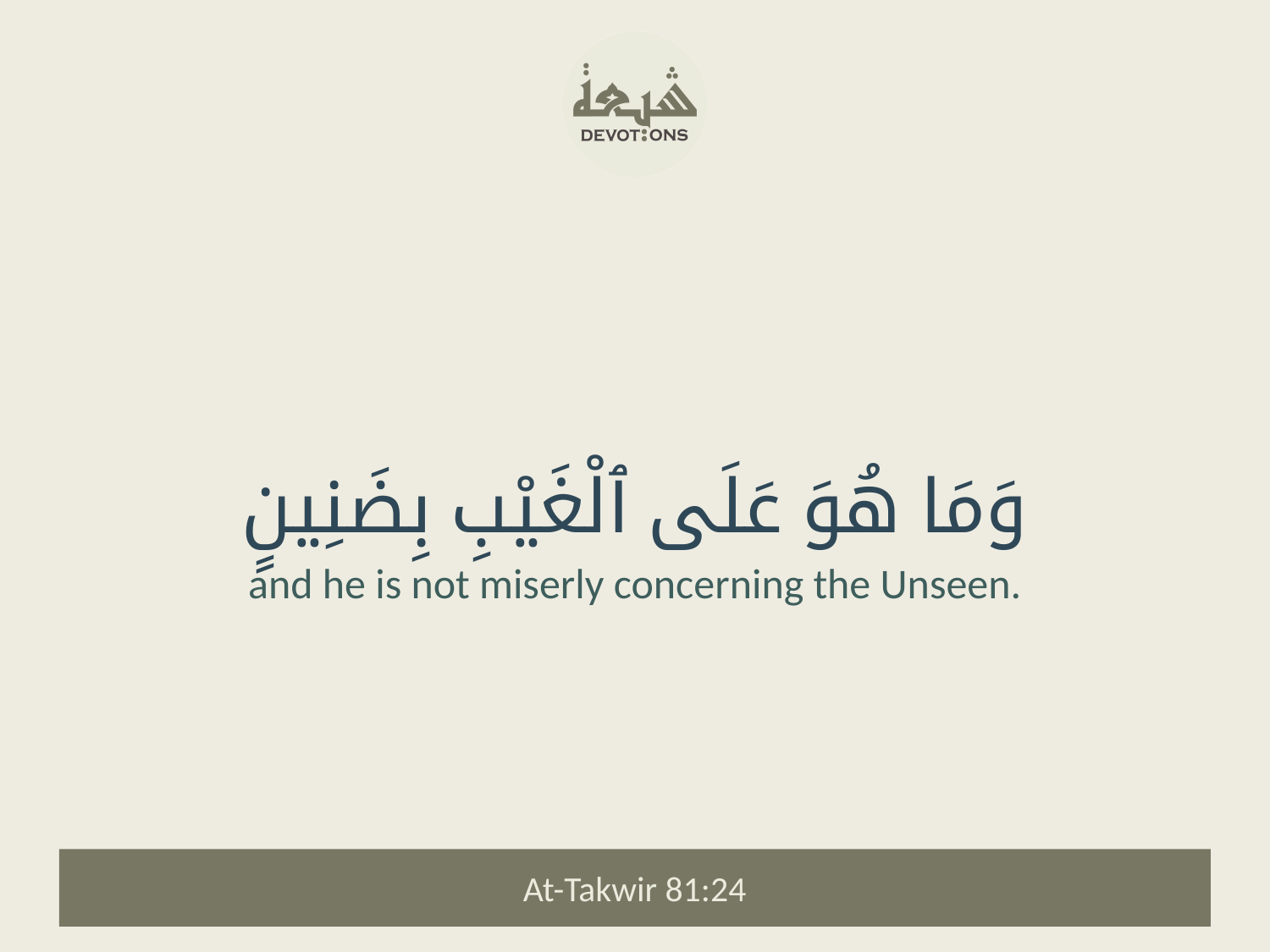

وَمَا هُوَ عَلَى ٱلْغَيْبِ بِضَنِينٍ
and he is not miserly concerning the Unseen.
At-Takwir 81:24